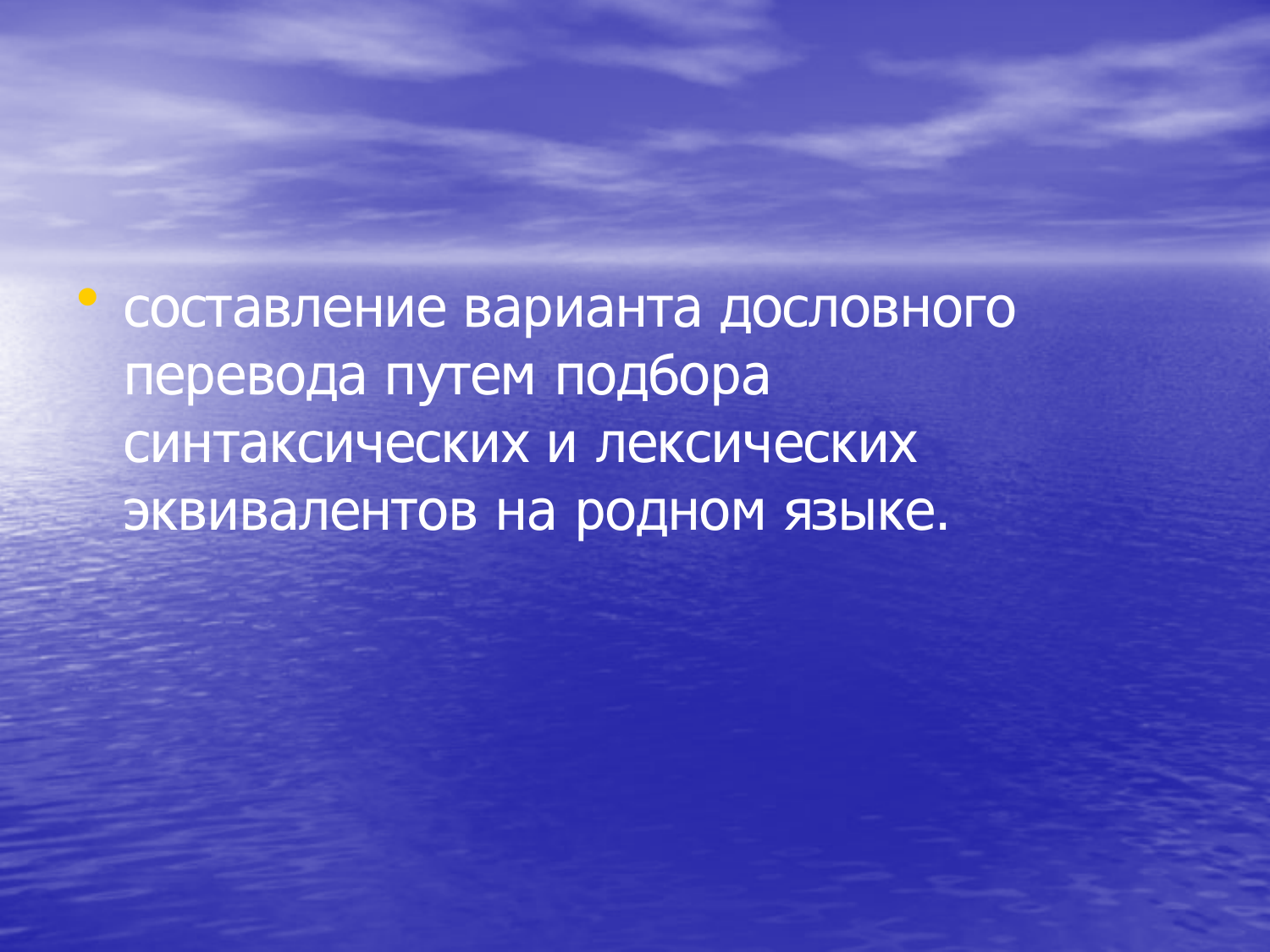

#
составление варианта дословного перевода путем подбора синтаксических и лексических эквивалентов на родном языке.